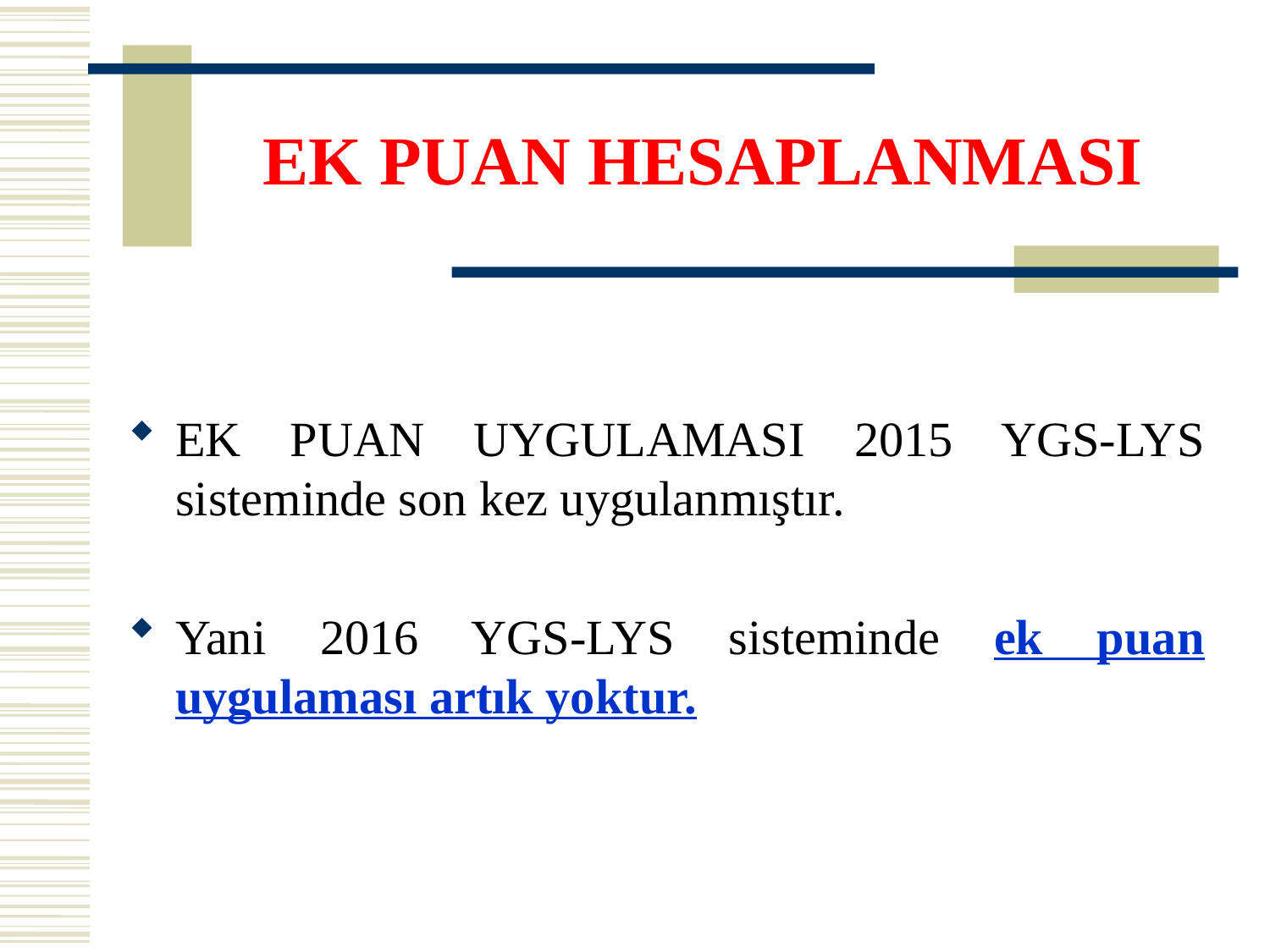

# EK PUAN HESAPLANMASI

EK PUAN UYGULAMASI 2015 YGS-LYS sisteminde son kez uygulanmıştır.

Yani 2016 YGS-LYS sisteminde ek puan uygulaması artık yoktur.